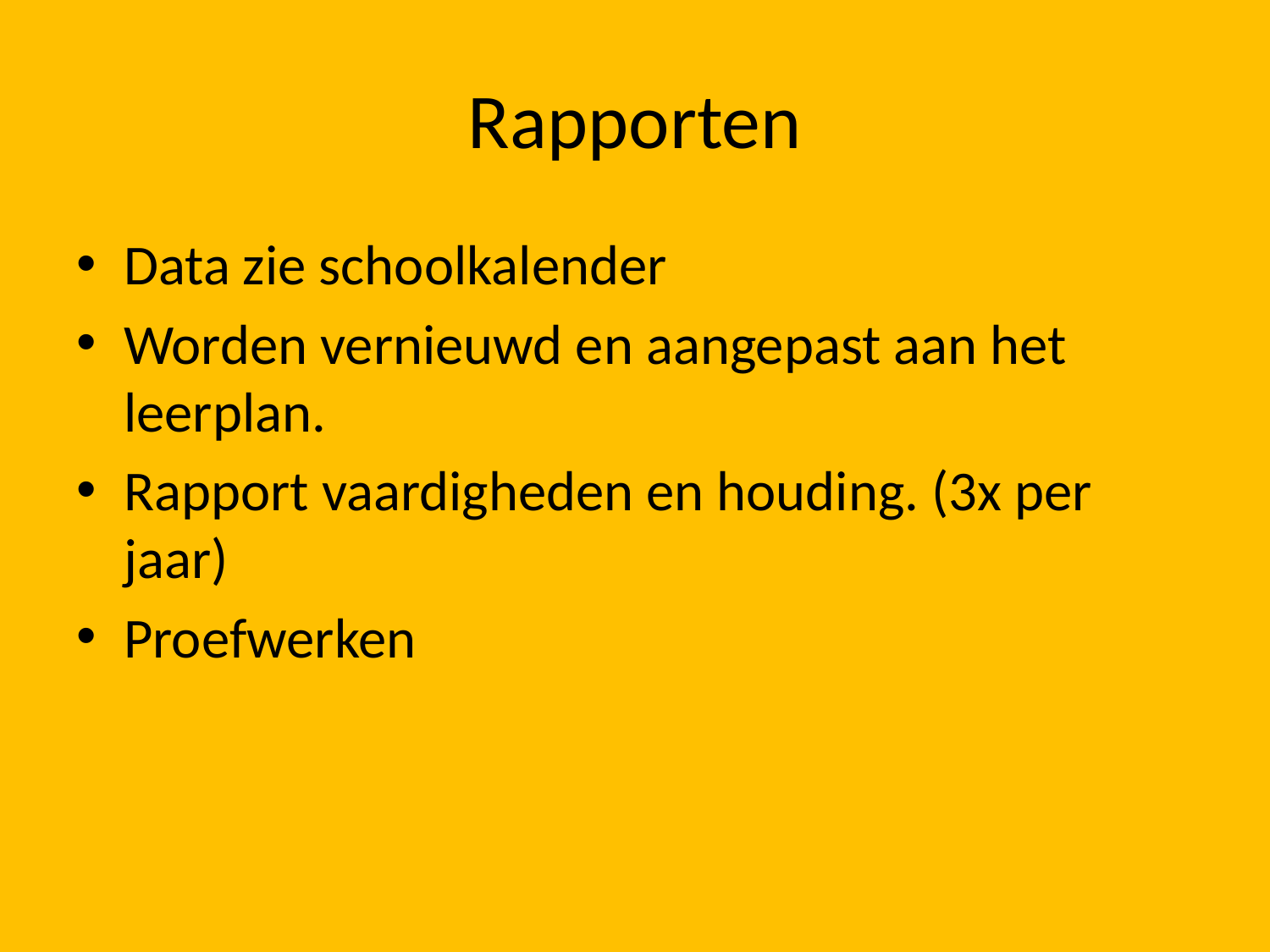

# Rapporten
Data zie schoolkalender
Worden vernieuwd en aangepast aan het leerplan.
Rapport vaardigheden en houding. (3x per jaar)
Proefwerken